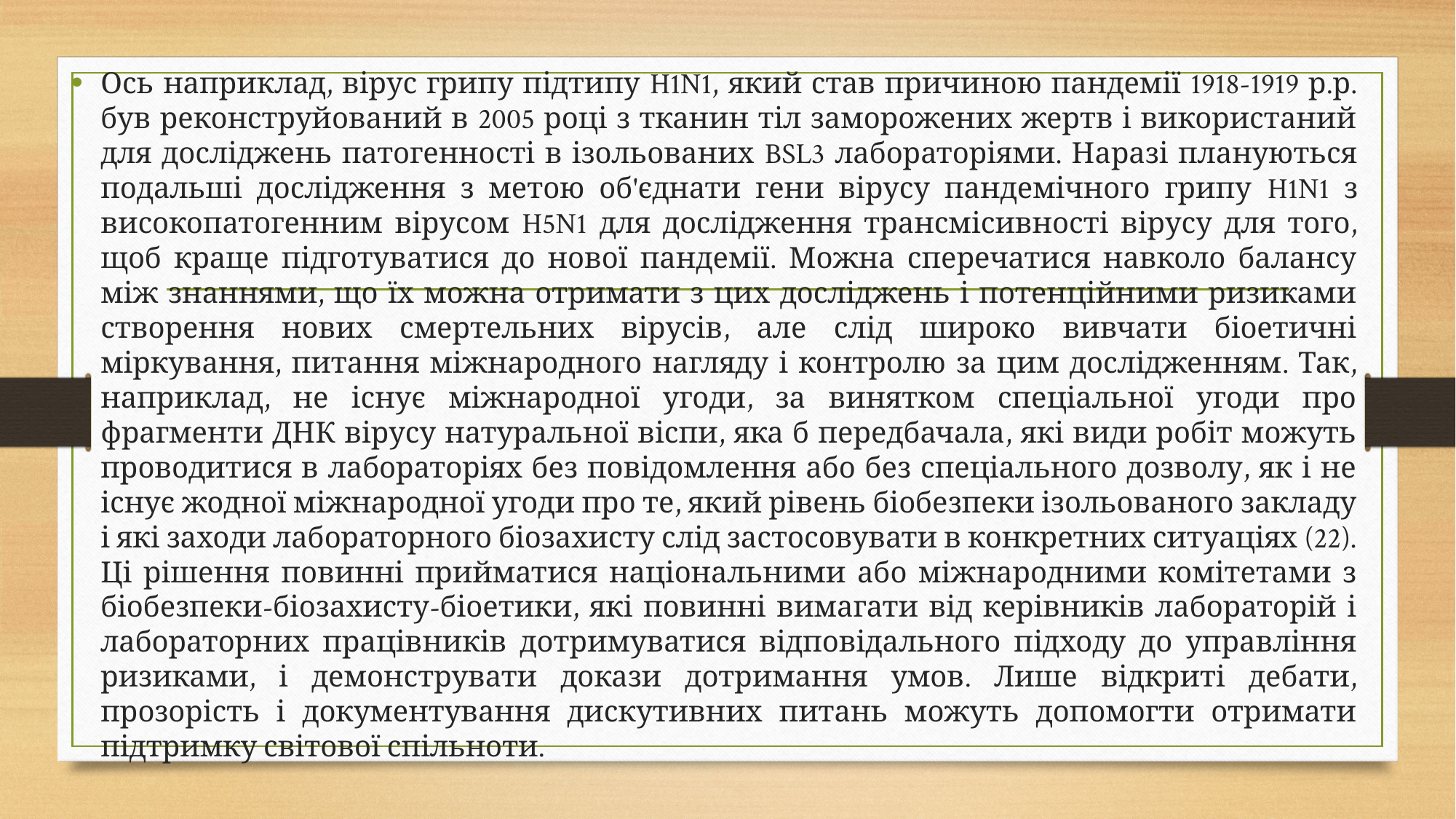

Ось наприклад, вірус грипу підтипу H1N1, який став причиною пандемії 1918-1919 р.р. був реконструйований в 2005 році з тканин тіл заморожених жертв і використаний для досліджень патогенності в ізольованих BSL3 лабораторіями. Наразі плануються подальші дослідження з метою об'єднати гени вірусу пандемічного грипу H1N1 з високопатогенним вірусом H5N1 для дослідження трансмісивності вірусу для того, щоб краще підготуватися до нової пандемії. Можна сперечатися навколо балансу між знаннями, що їх можна отримати з цих досліджень і потенційними ризиками створення нових смертельних вірусів, але слід широко вивчати біоетичні міркування, питання міжнародного нагляду і контролю за цим дослідженням. Так, наприклад, не існує міжнародної угоди, за винятком спеціальної угоди про фрагменти ДНК вірусу натуральної віспи, яка б передбачала, які види робіт можуть проводитися в лабораторіях без повідомлення або без спеціального дозволу, як і не існує жодної міжнародної угоди про те, який рівень біобезпеки ізольованого закладу і які заходи лабораторного біозахисту слід застосовувати в конкретних ситуаціях (22). Ці рішення повинні прийматися національними або міжнародними комітетами з біобезпеки-біозахисту-біоетики, які повинні вимагати від керівників лабораторій і лабораторних працівників дотримуватися відповідального підходу до управління ризиками, і демонструвати докази дотримання умов. Лише відкриті дебати, прозорість і документування дискутивних питань можуть допомогти отримати підтримку світової спільноти.